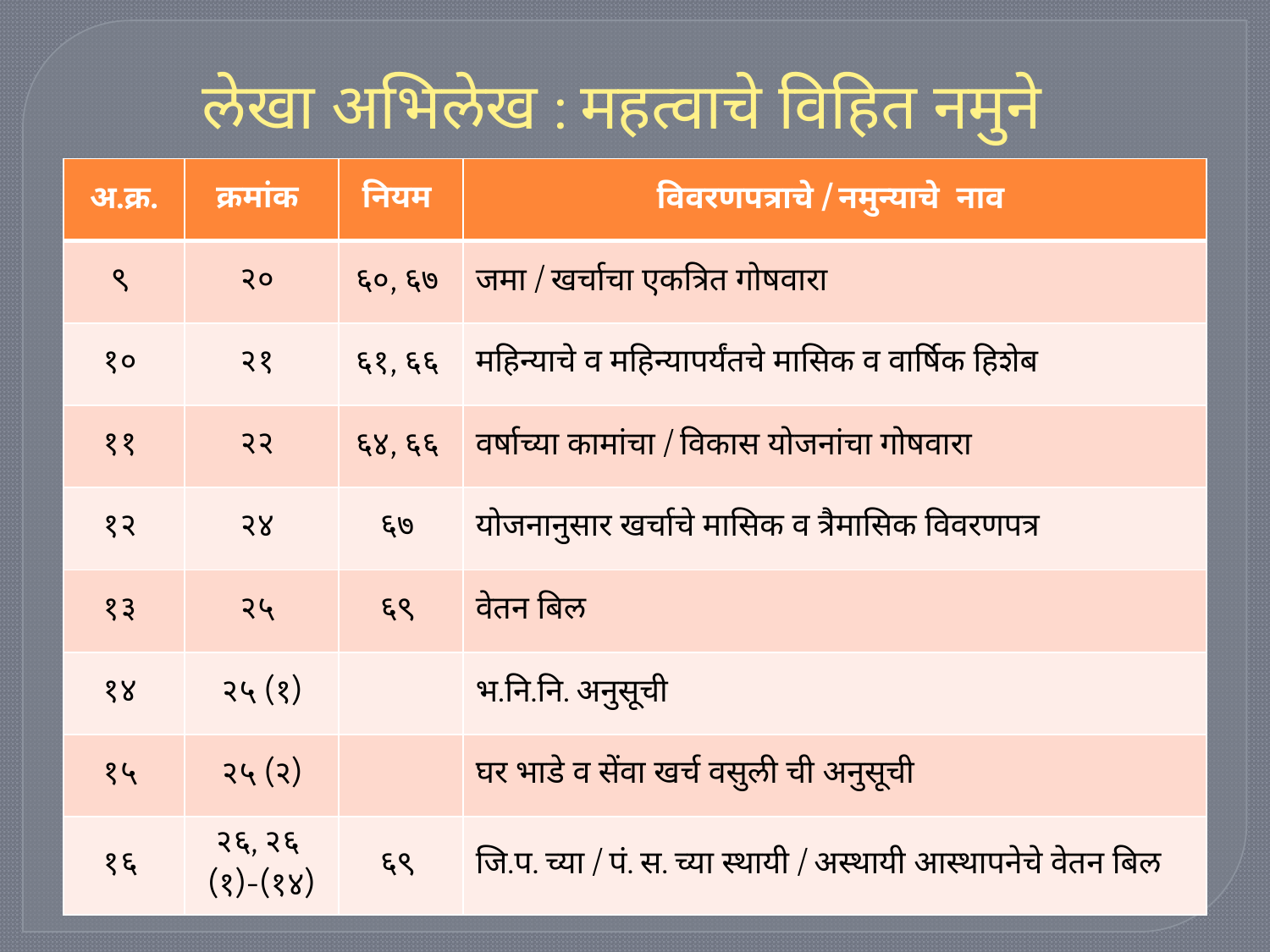

# लेखा अभिलेख : महत्वाचे विहित नमुने
| अ.क्र. | क्रमांक | नियम | विवरणपत्राचे / नमुन्याचे नाव |
| --- | --- | --- | --- |
| ९ | २० | ६०, ६७ | जमा / खर्चाचा एकत्रित गोषवारा |
| १० | २१ | ६१, ६६ | महिन्याचे व महिन्यापर्यंतचे मासिक व वार्षिक हिशेब |
| ११ | २२ | ६४, ६६ | वर्षाच्या कामांचा / विकास योजनांचा गोषवारा |
| १२ | २४ | ६७ | योजनानुसार खर्चाचे मासिक व त्रैमासिक विवरणपत्र |
| १३ | २५ | ६९ | वेतन बिल |
| १४ | २५ (१) |  | भ.नि.नि. अनुसूची |
| १५ | २५ (२) |  | घर भाडे व सेंवा खर्च वसुली ची अनुसूची |
| १६ | २६, २६ (१)-(१४) | ६९ | जि.प. च्या / पं. स. च्या स्थायी / अस्थायी आस्थापनेचे वेतन बिल |